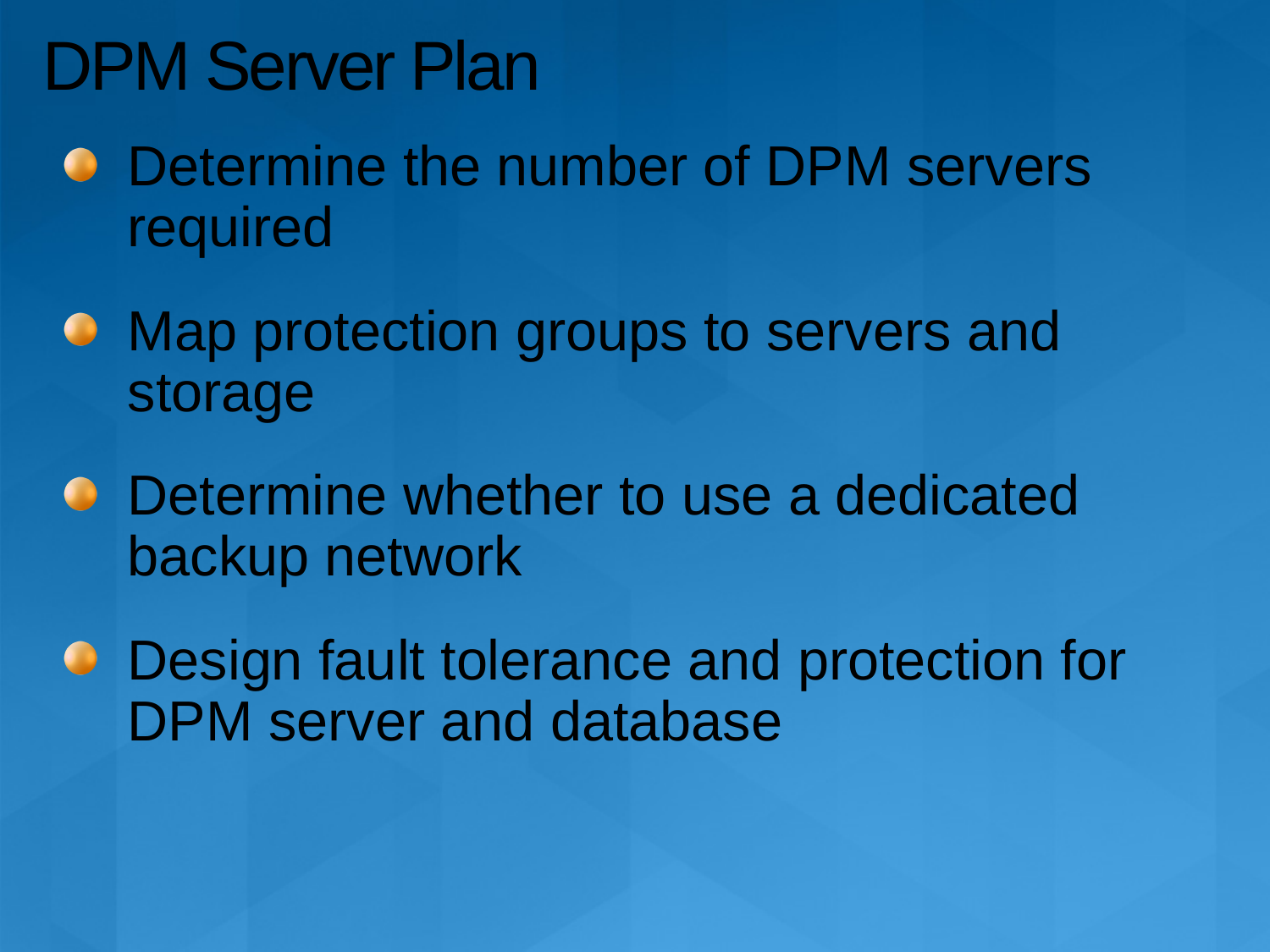

# DPM Server Plan
Determine the number of DPM servers required

Map protection groups to servers and storage

Determine whether to use a dedicated backup network

Design fault tolerance and protection for DPM server and database